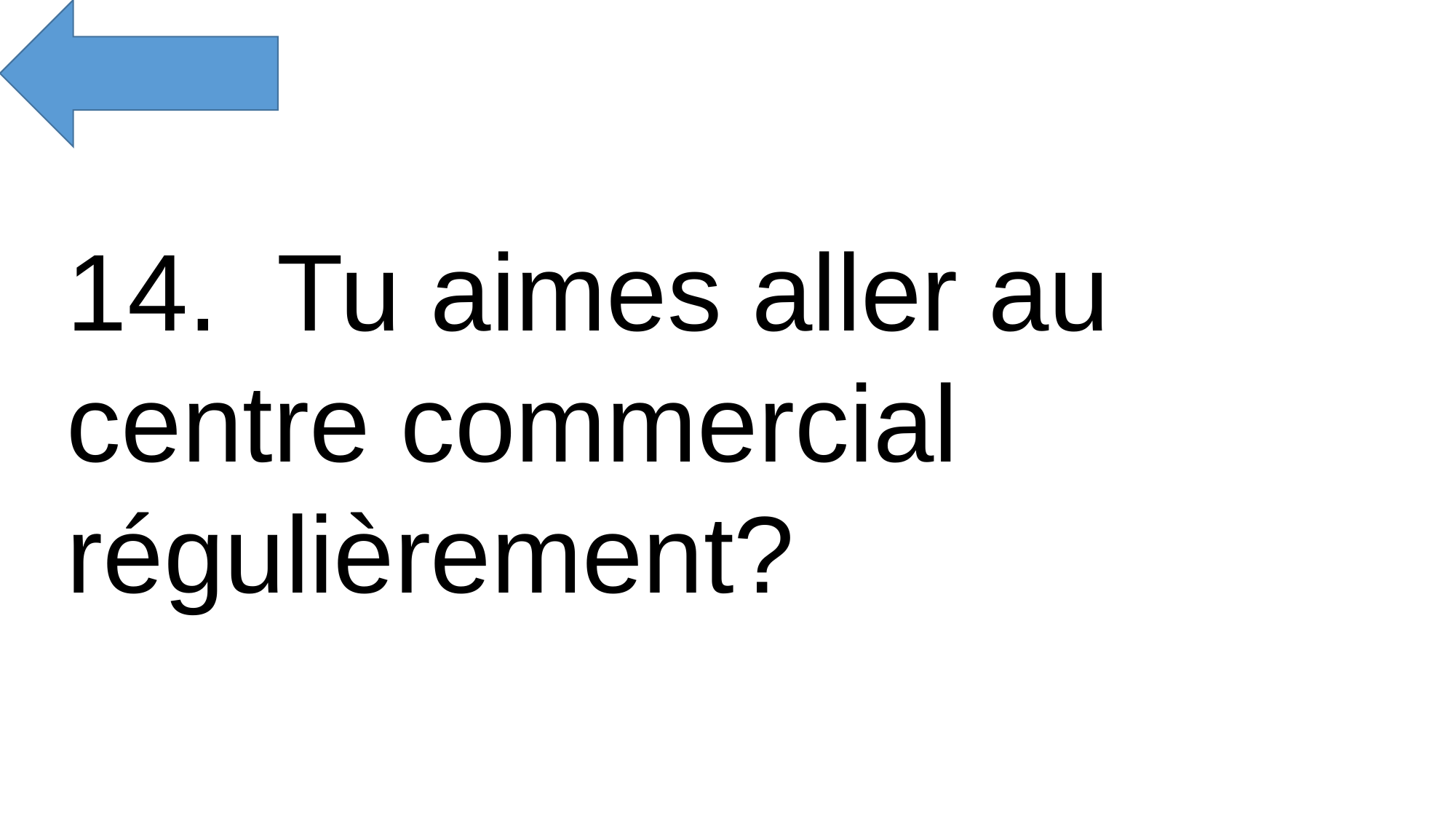

14.  Tu aimes aller au centre commercial régulièrement?